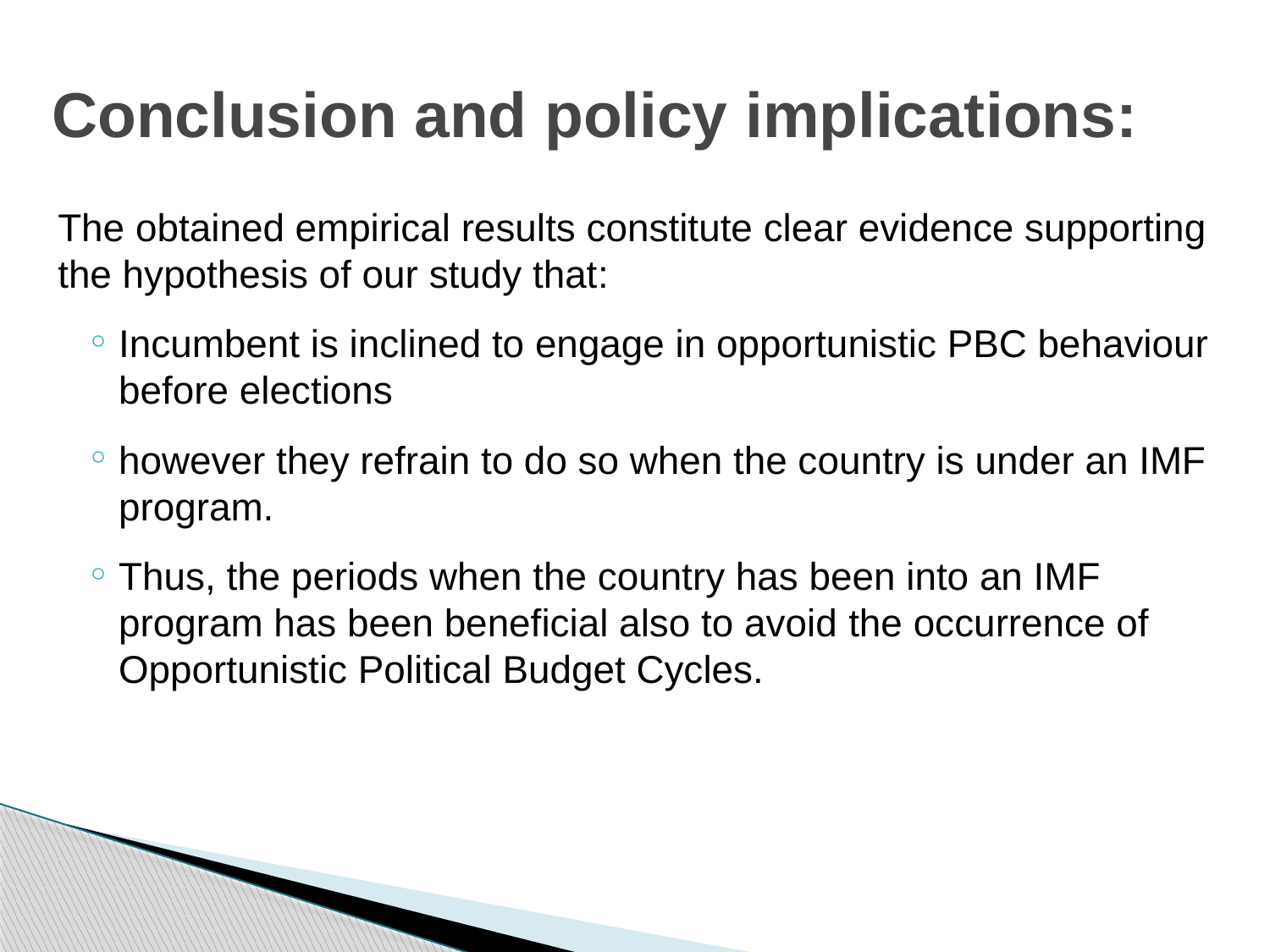

# Conclusion and policy implications:
The obtained empirical results constitute clear evidence supporting the hypothesis of our study that:
Incumbent is inclined to engage in opportunistic PBC behaviour before elections
however they refrain to do so when the country is under an IMF program.
Thus, the periods when the country has been into an IMF program has been beneficial also to avoid the occurrence of Opportunistic Political Budget Cycles.